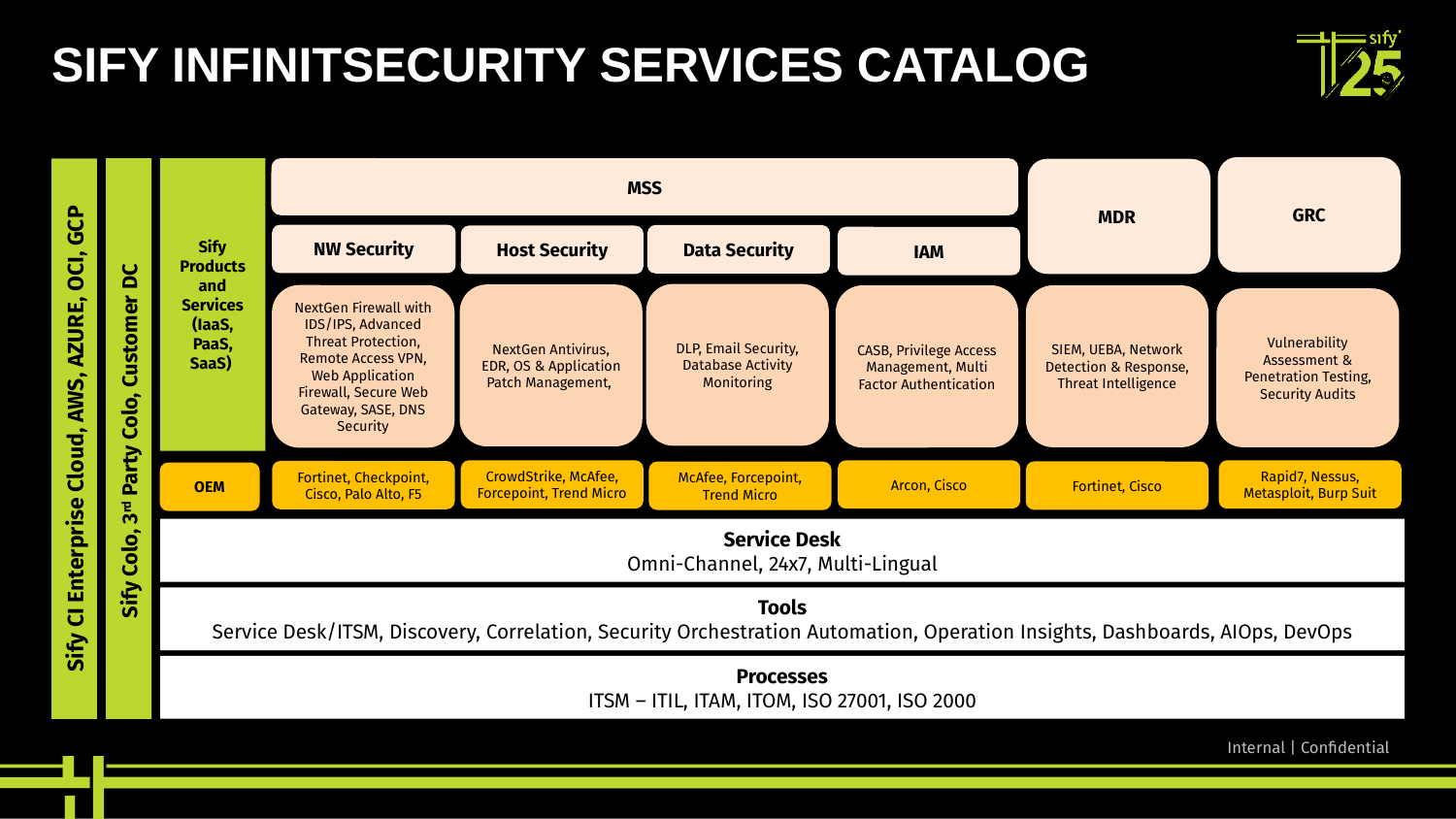

# Sify InfinitSecurity Services Catalog
GRC
MSS
NW Security
Data Security
Host Security
IAM
Sify Colo, 3rd Party Colo, Customer DC
Sify Products and Services (IaaS, PaaS, SaaS)
MDR
DLP, Email Security, Database Activity Monitoring
NextGen Antivirus, EDR, OS & Application Patch Management,
NextGen Firewall with IDS/IPS, Advanced Threat Protection, Remote Access VPN, Web Application Firewall, Secure Web Gateway, SASE, DNS Security
CASB, Privilege Access Management, Multi Factor Authentication
SIEM, UEBA, Network Detection & Response, Threat Intelligence
Vulnerability Assessment & Penetration Testing, Security Audits
Sify CI Enterprise Cloud, AWS, AZURE, OCI, GCP
CrowdStrike, McAfee, Forcepoint, Trend Micro
Arcon, Cisco
Rapid7, Nessus, Metasploit, Burp Suit
Fortinet, Checkpoint, Cisco, Palo Alto, F5
Fortinet, Cisco
McAfee, Forcepoint, Trend Micro
OEM
Service Desk
Omni-Channel, 24x7, Multi-Lingual
Tools
Service Desk/ITSM, Discovery, Correlation, Security Orchestration Automation, Operation Insights, Dashboards, AIOps, DevOps
Processes
ITSM – ITIL, ITAM, ITOM, ISO 27001, ISO 2000